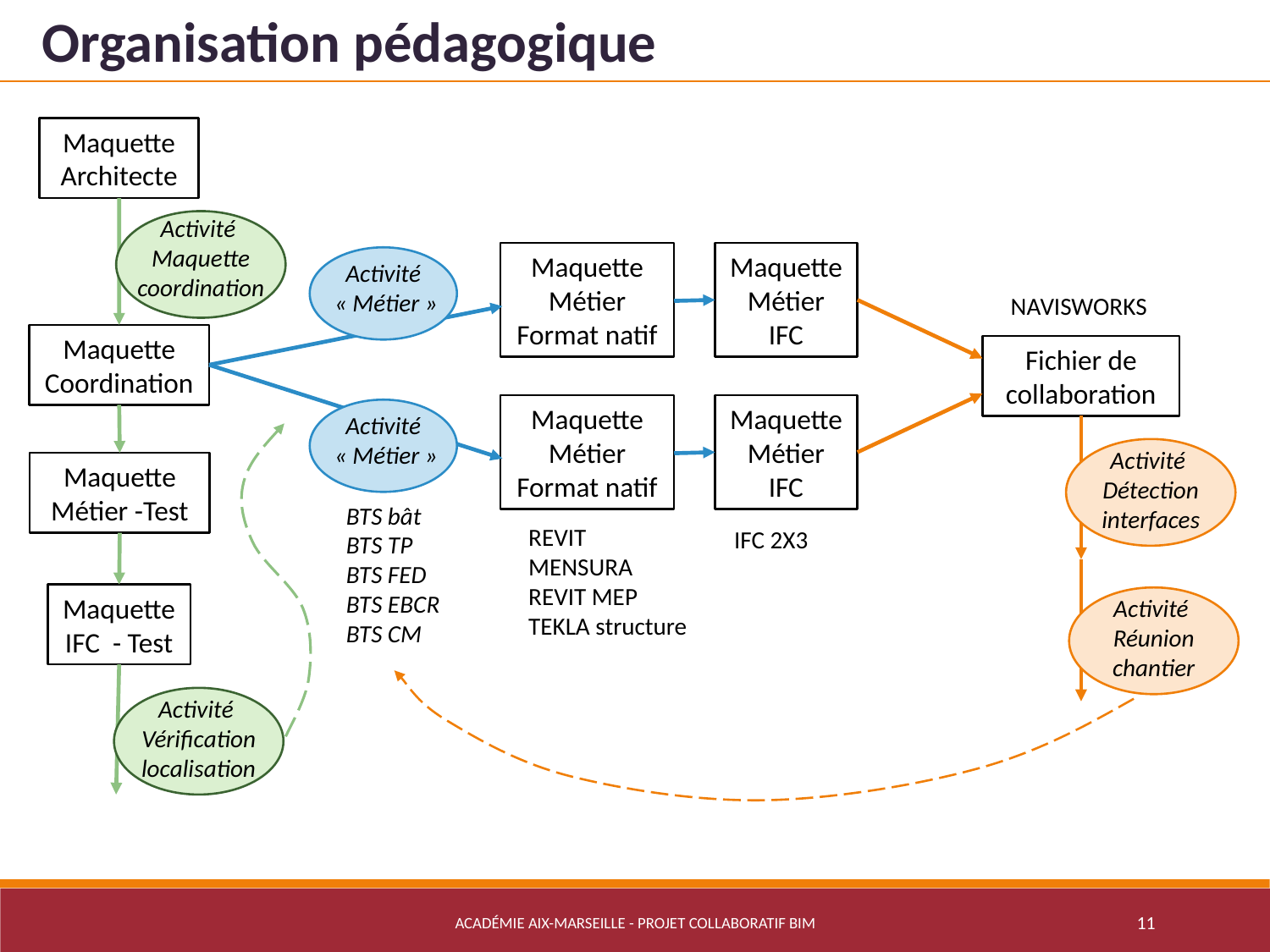

Organisation pédagogique
Maquette
Architecte
Activité
Maquette coordination

Maquette
Métier
Format natif
Maquette
Métier
IFC

Activité
« Métier »
NAVISWORKS
Maquette
Coordination
Fichier de collaboration
Maquette
Métier
Format natif
Maquette
Métier
IFC

Activité
« Métier »

Activité
Détection
interfaces

Maquette
Métier -Test
BTS bât
BTS TP
BTS FED
BTS EBCR
BTS CM
REVIT
MENSURA
REVIT MEP
TEKLA structure
IFC 2X3
Maquette
IFC  - Test
Activité
Réunion
chantier

Activité
Vérification
localisation

Académie Aix-Marseille - Projet Collaboratif BIM
11